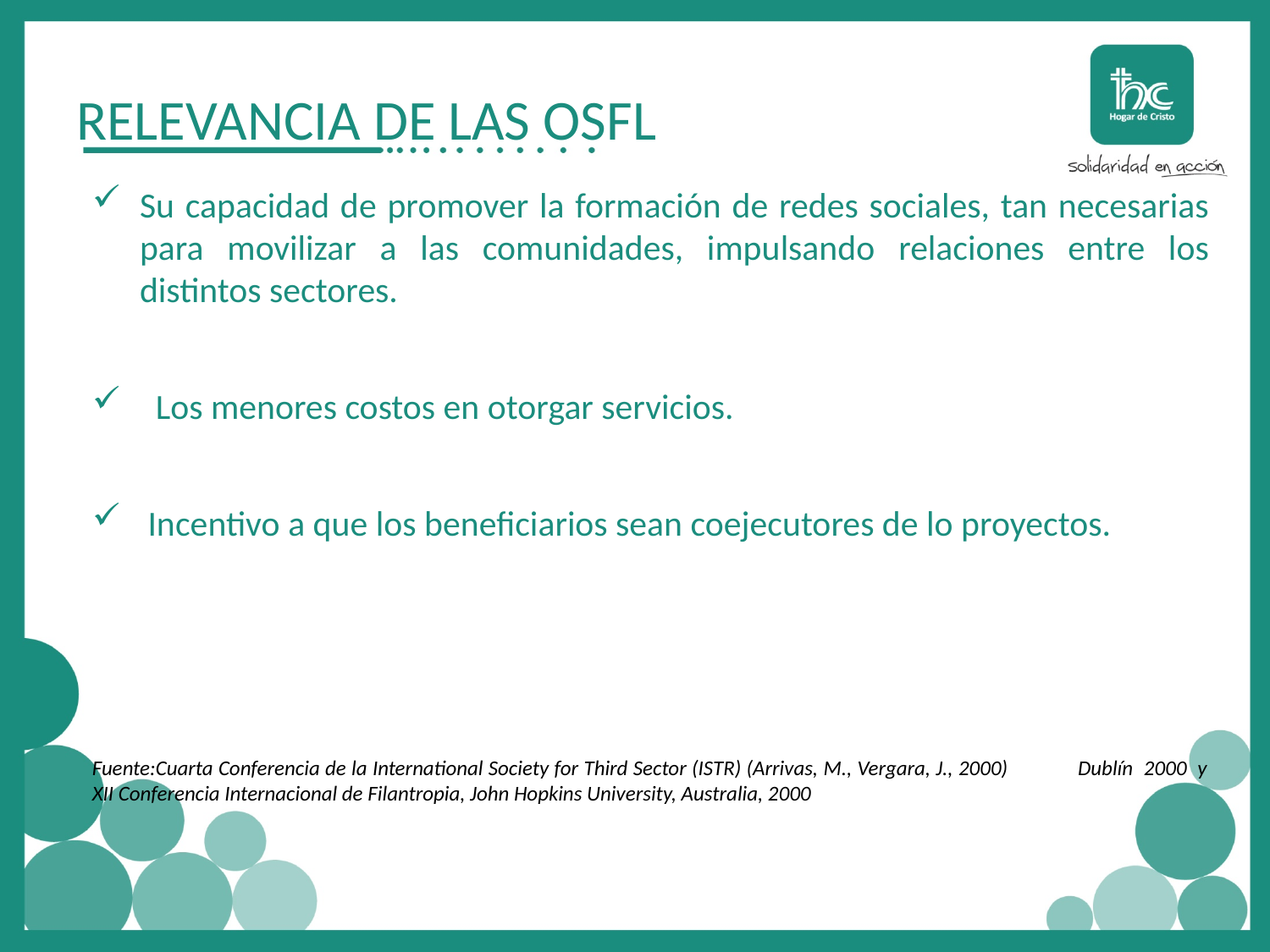

# RELEVANCIA DE LAS OSFL
Su capacidad de promover la formación de redes sociales, tan necesarias para movilizar a las comunidades, impulsando relaciones entre los distintos sectores.

  Los menores costos en otorgar servicios.

 Incentivo a que los beneficiarios sean coejecutores de lo proyectos.

Fuente:Cuarta Conferencia de la International Society for Third Sector (ISTR) (Arrivas, M., Vergara, J., 2000)             Dublín  2000  y XII Conferencia Internacional de Filantropia, John Hopkins University, Australia, 2000